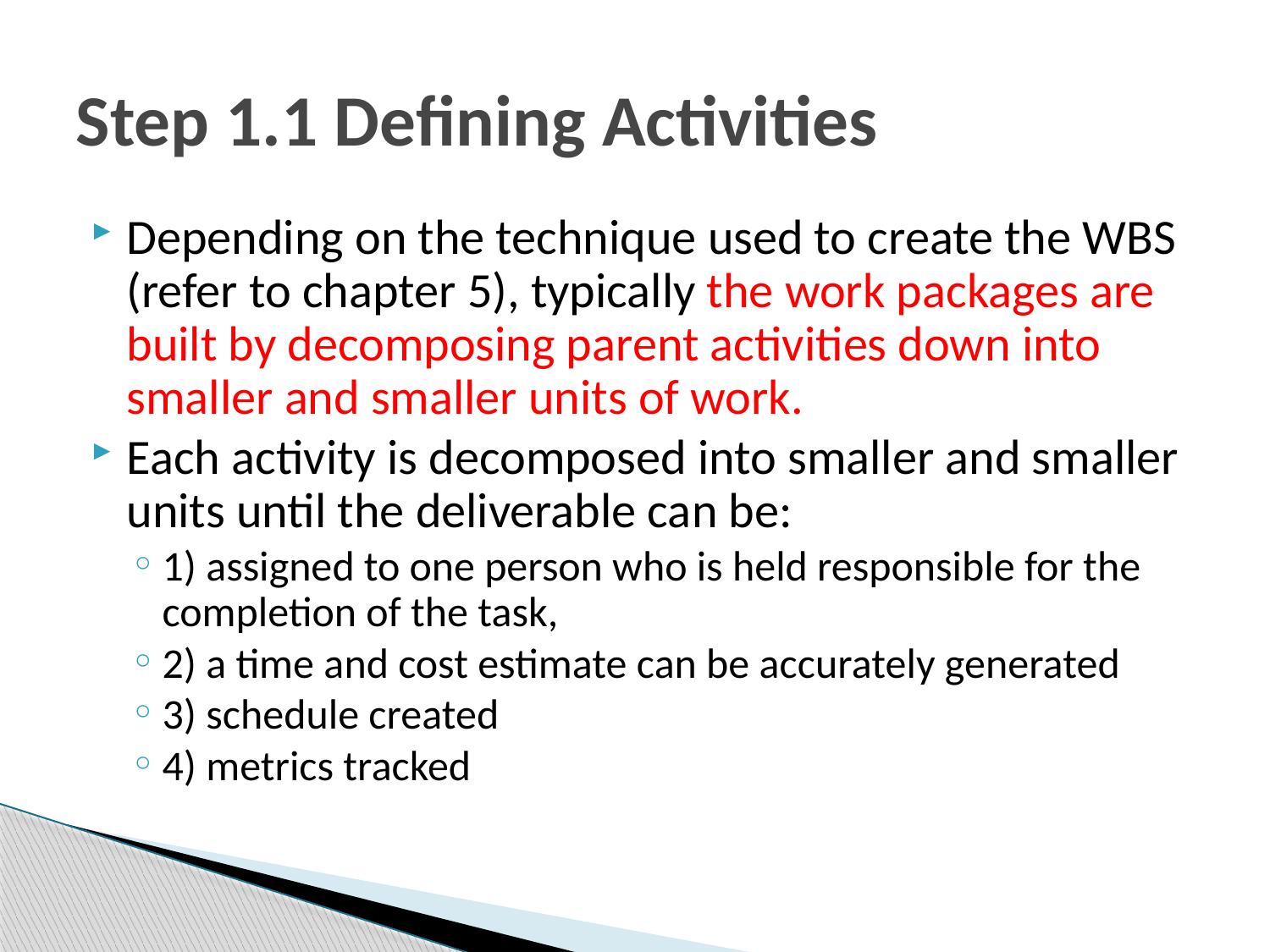

# Step 1.1 Defining Activities
Depending on the technique used to create the WBS (refer to chapter 5), typically the work packages are built by decomposing parent activities down into smaller and smaller units of work.
Each activity is decomposed into smaller and smaller units until the deliverable can be:
1) assigned to one person who is held responsible for the completion of the task,
2) a time and cost estimate can be accurately generated
3) schedule created
4) metrics tracked